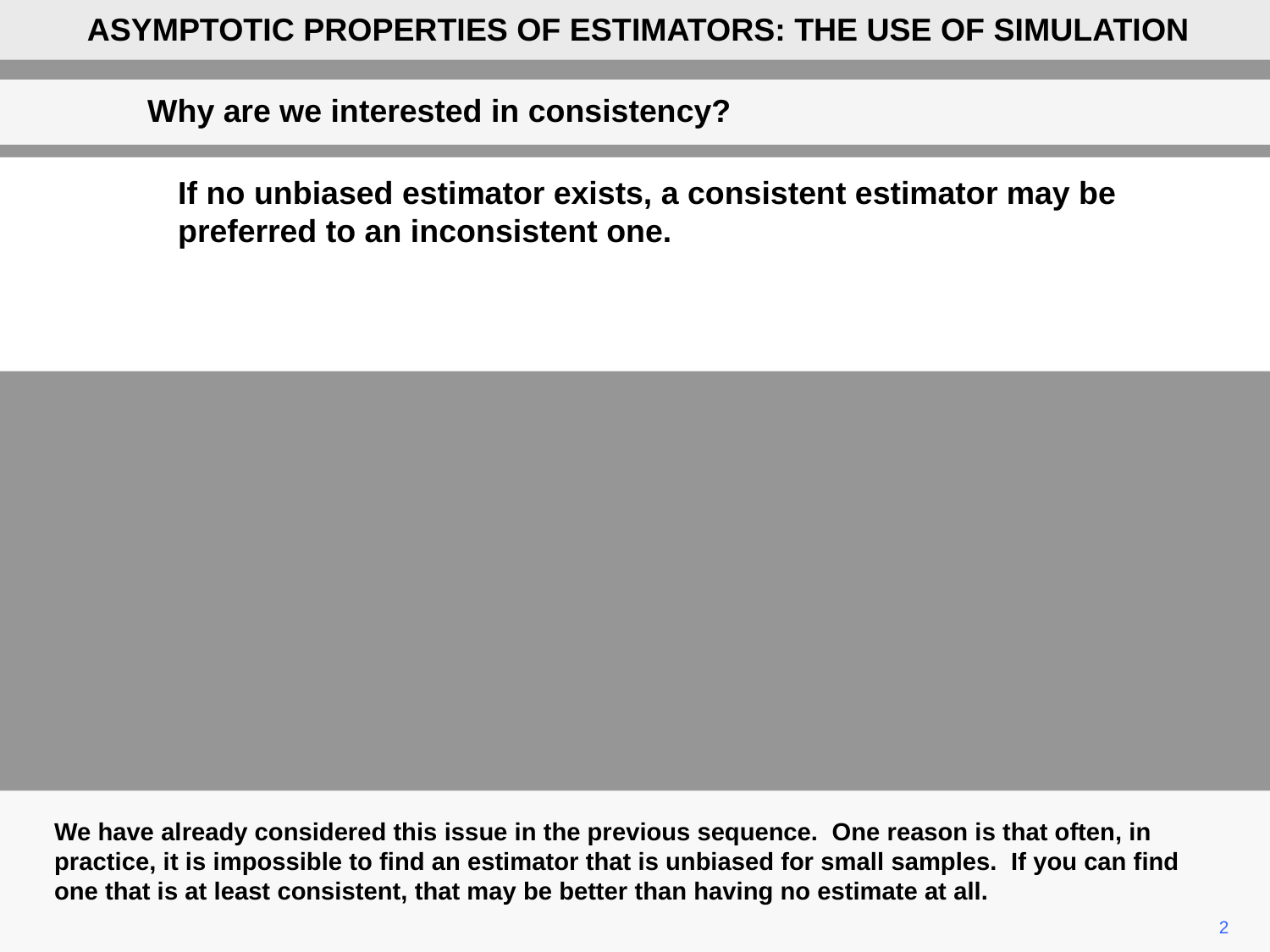

ASYMPTOTIC PROPERTIES OF ESTIMATORS: THE USE OF SIMULATION

Why are we interested in consistency?

If no unbiased estimator exists, a consistent estimator may be preferred to an inconsistent one.

We have already considered this issue in the previous sequence.  One reason is that often, in practice, it is impossible to find an estimator that is unbiased for small samples.  If you can find one that is at least consistent, that may be better than having no estimate at all.
2